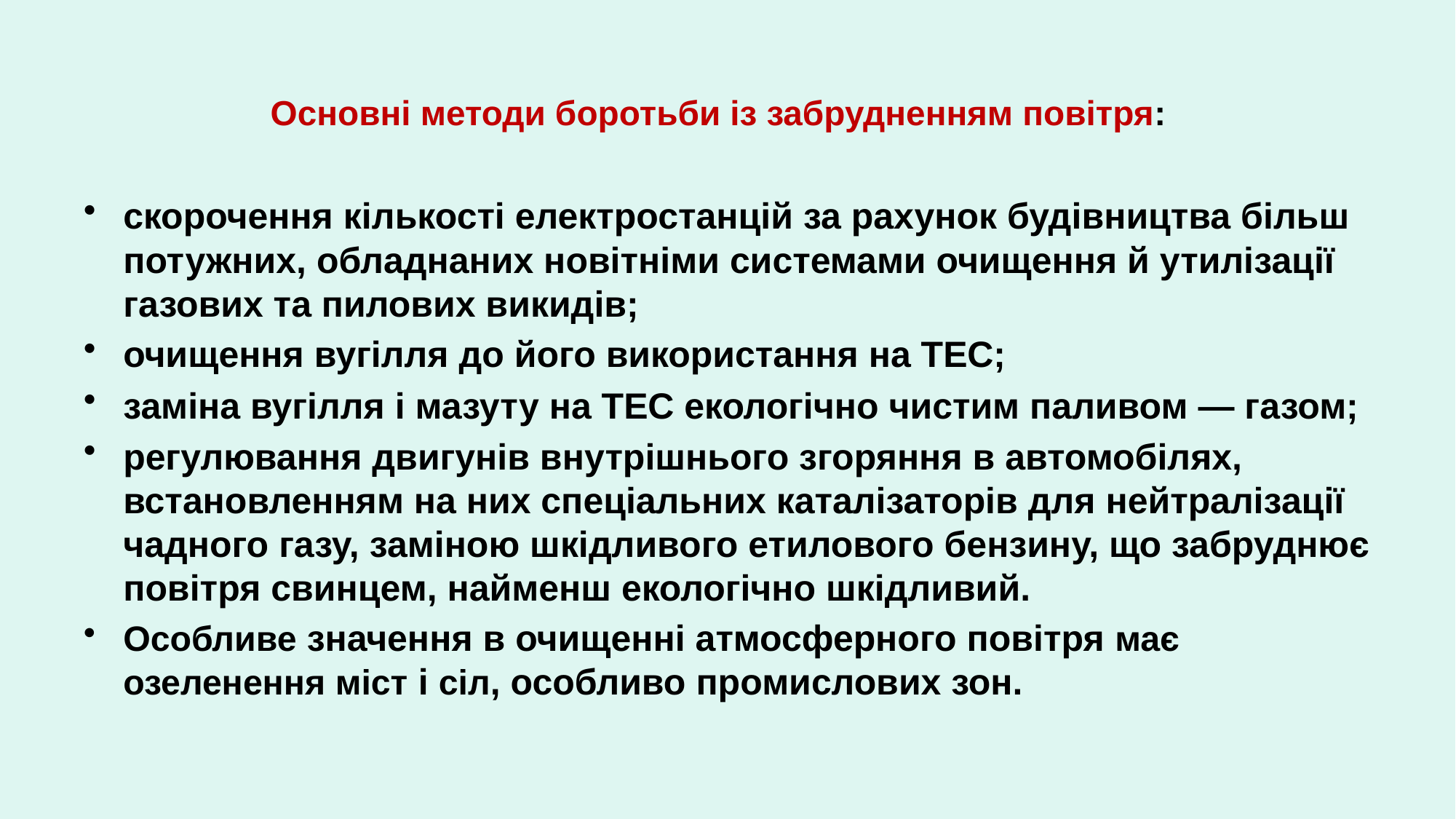

# Основні методи боротьби із забрудненням повітря:

скорочення кількості електростанцій за рахунок будівництва більш потужних, обладнаних новітніми системами очищення й утилізації газових та пилових викидів;
очищення вугілля до його використання на ТЕС;
заміна вугілля і мазуту на ТЕС екологічно чистим паливом — газом;
регулювання двигунів внутрішнього згоряння в автомобілях, встановленням на них спеціальних каталізаторів для нейтралізації чадного газу, заміною шкідливого етилового бензину, що забруднює повітря свинцем, найменш екологічно шкідливий.
Особливе значення в очищенні атмосферного повітря має озеленення міст і сіл, особливо промислових зон.